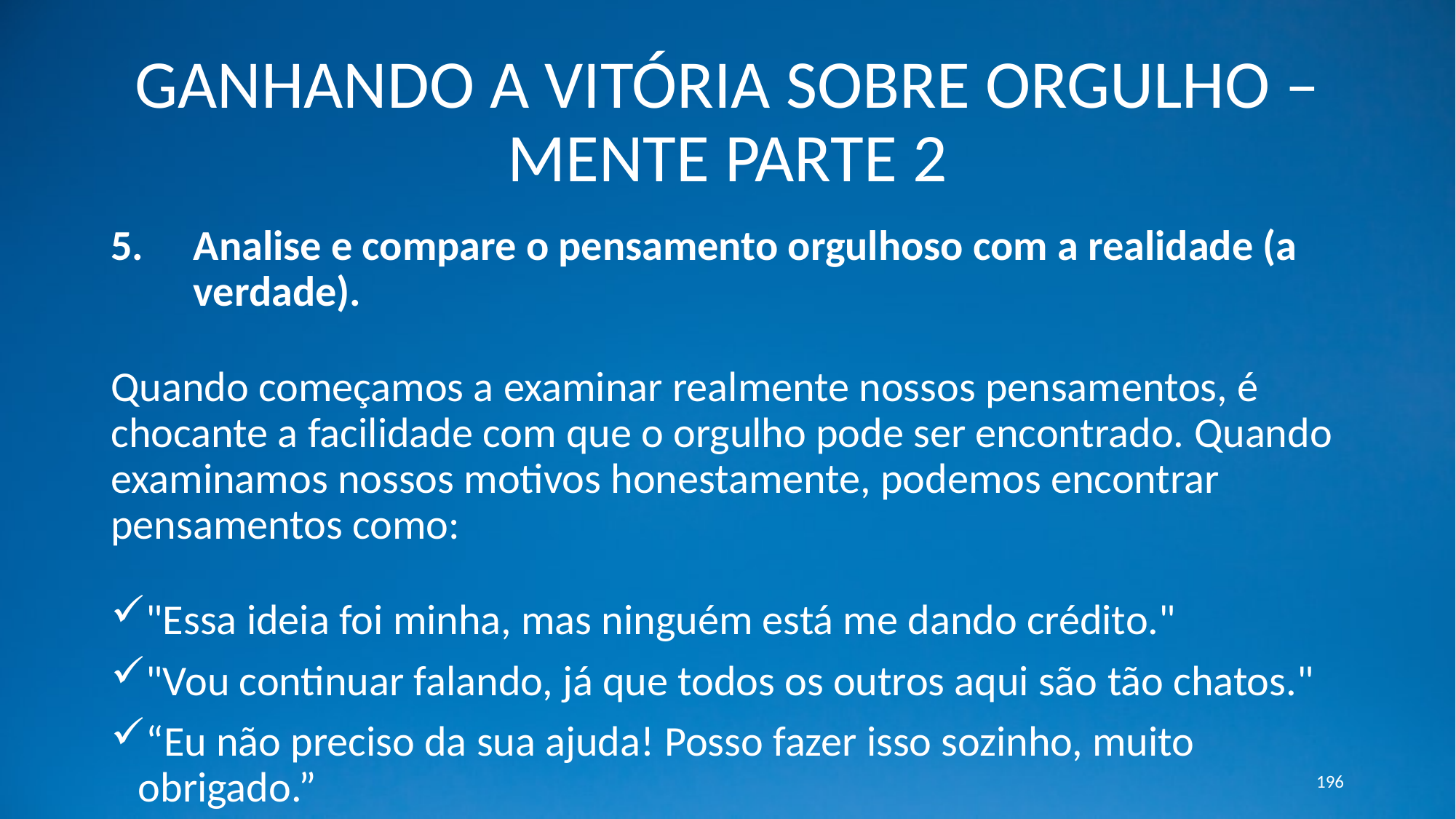

# GANHANDO A VITÓRIA SOBRE ORGULHO – MENTE PARTE 2
5.	Analise e compare o pensamento orgulhoso com a realidade (a verdade).

Quando começamos a examinar realmente nossos pensamentos, é chocante a facilidade com que o orgulho pode ser encontrado. Quando examinamos nossos motivos honestamente, podemos encontrar pensamentos como:

"Essa ideia foi minha, mas ninguém está me dando crédito."
"Vou continuar falando, já que todos os outros aqui são tão chatos."
“Eu não preciso da sua ajuda! Posso fazer isso sozinho, muito obrigado.”
196